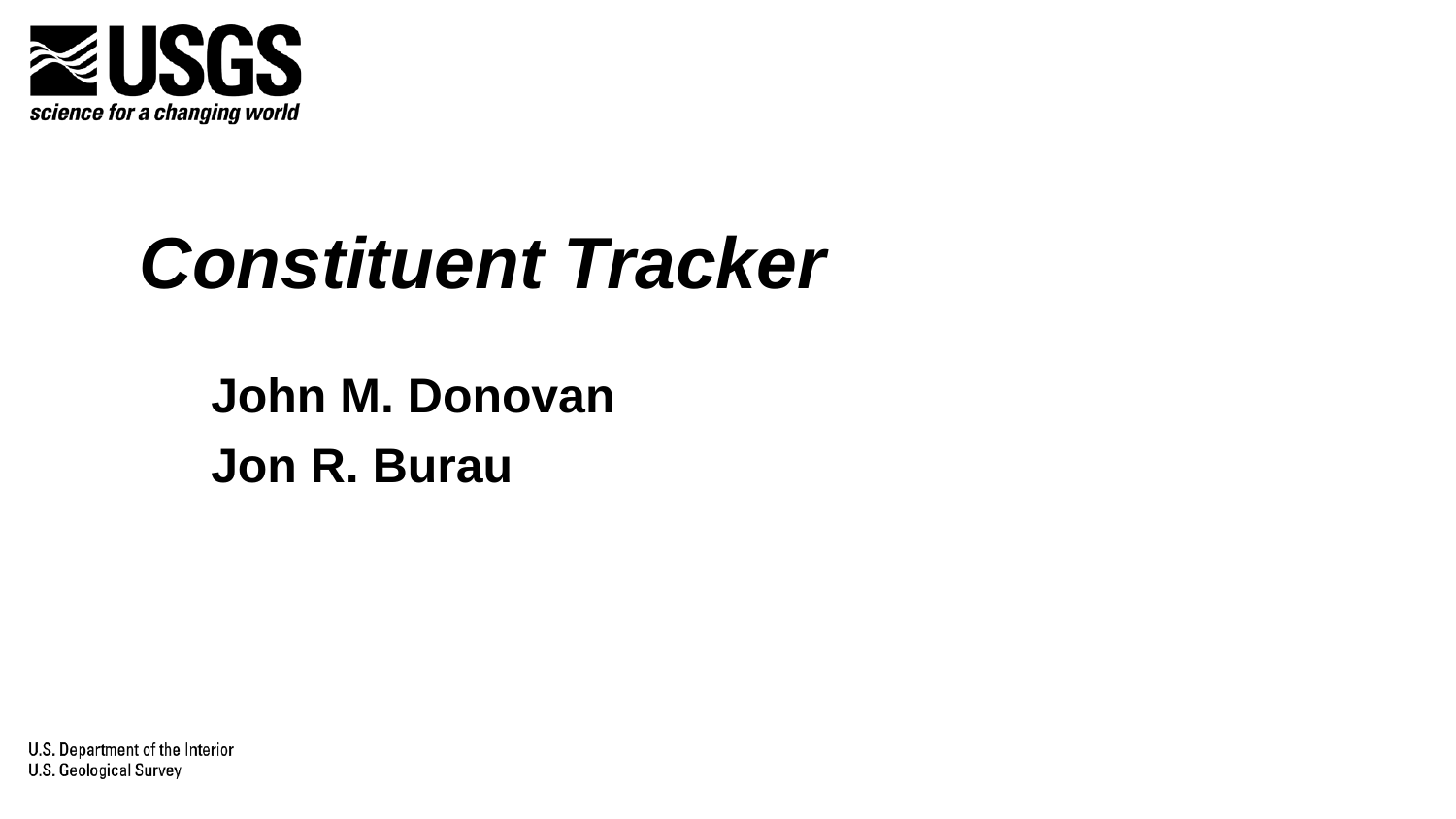

Constituent Tracker

John M. Donovan
Jon R. Burau